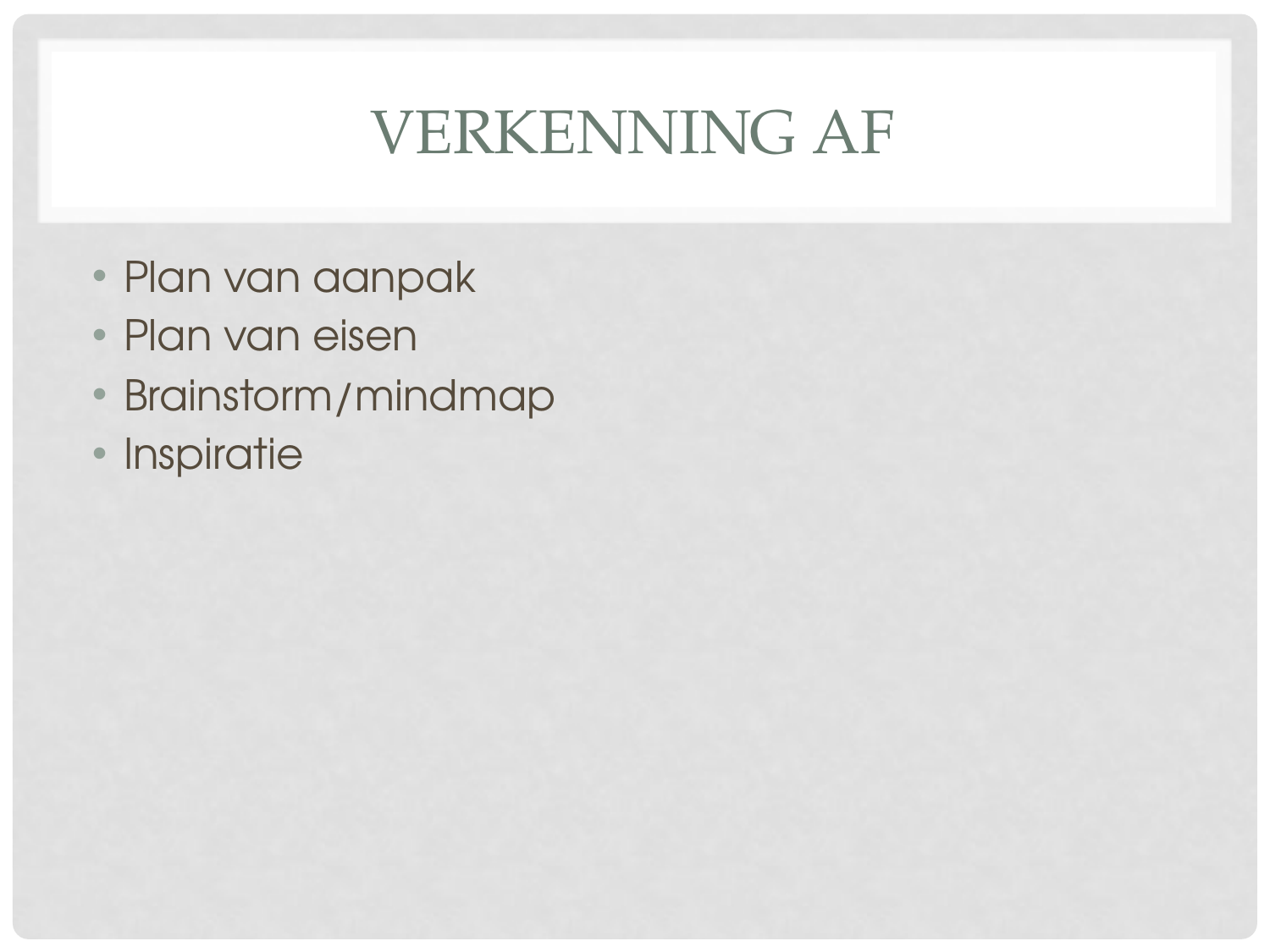

# Verkenning af
Plan van aanpak
Plan van eisen
Brainstorm/mindmap
Inspiratie